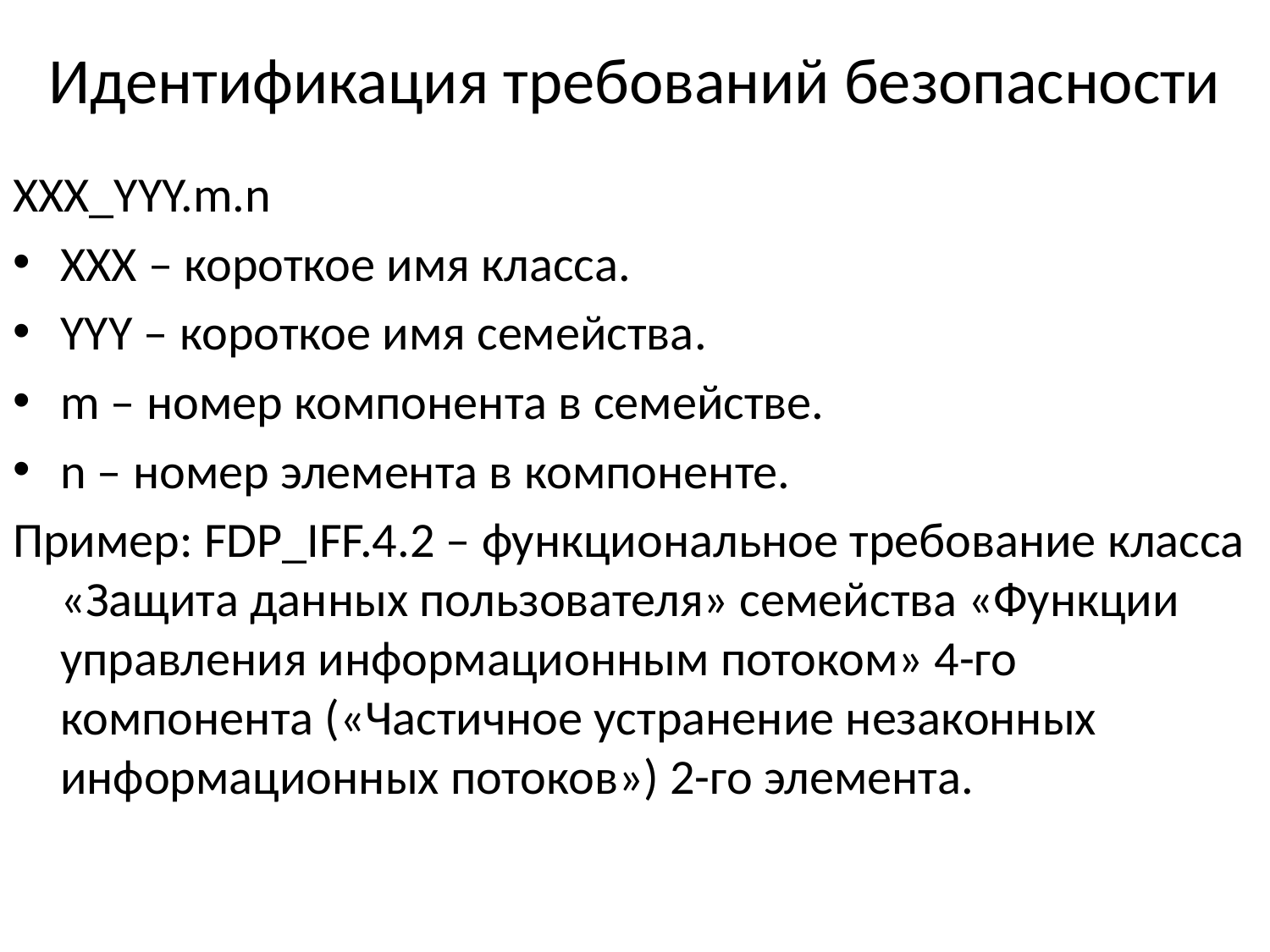

# Идентификация требований безопасности
XXX_YYY.m.n
XXX – короткое имя класса.
YYY – короткое имя семейства.
m – номер компонента в семействе.
n – номер элемента в компоненте.
Пример: FDP_IFF.4.2 – функциональное требование класса «Защита данных пользователя» семейства «Функции управления информационным потоком» 4-го компонента («Частичное устранение незаконных информационных потоков») 2-го элемента.